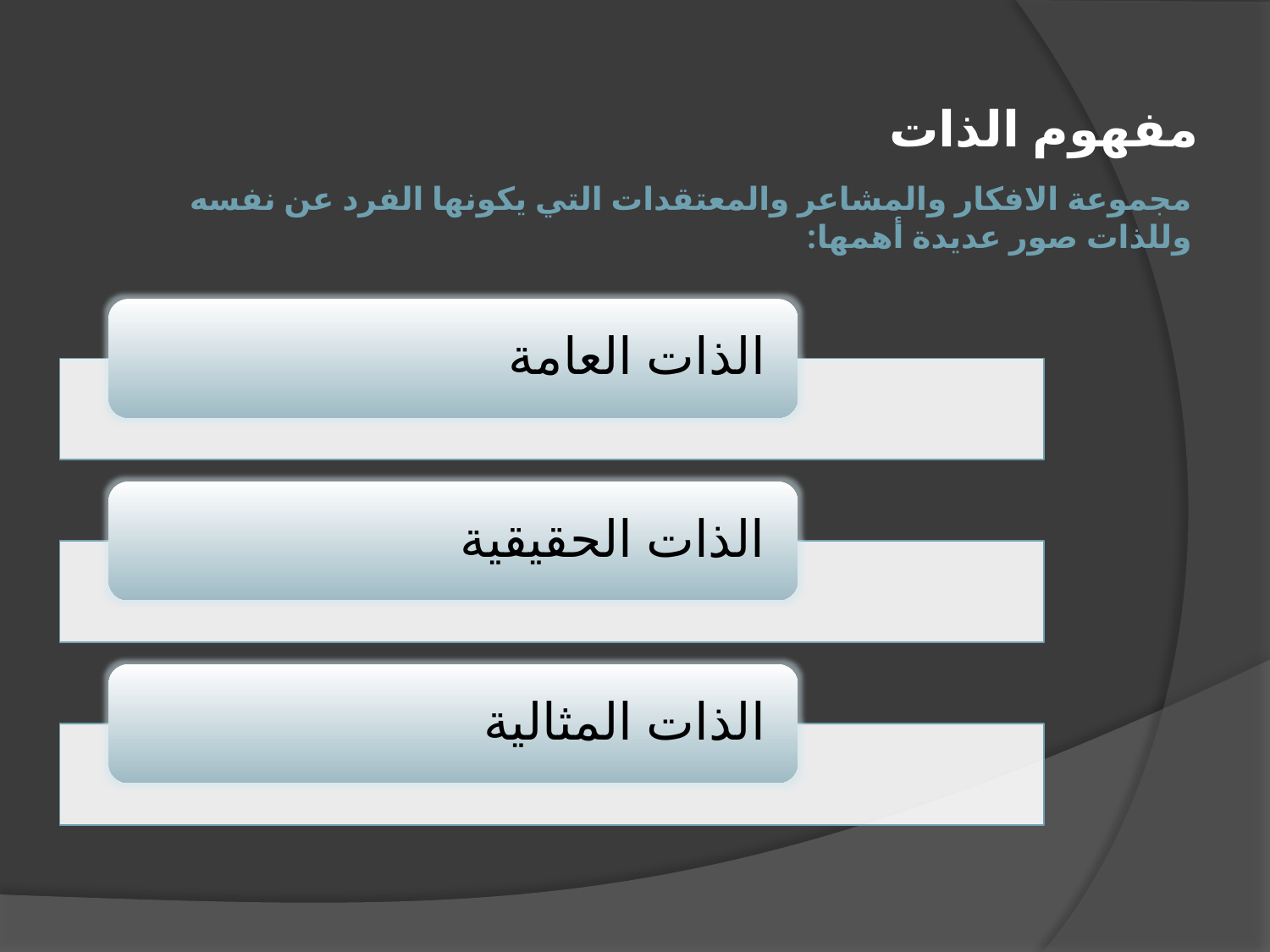

مفهوم الذات
# مجموعة الافكار والمشاعر والمعتقدات التي يكونها الفرد عن نفسه وللذات صور عديدة أهمها:
الذات العامة
الذات الحقيقية
الذات المثالية